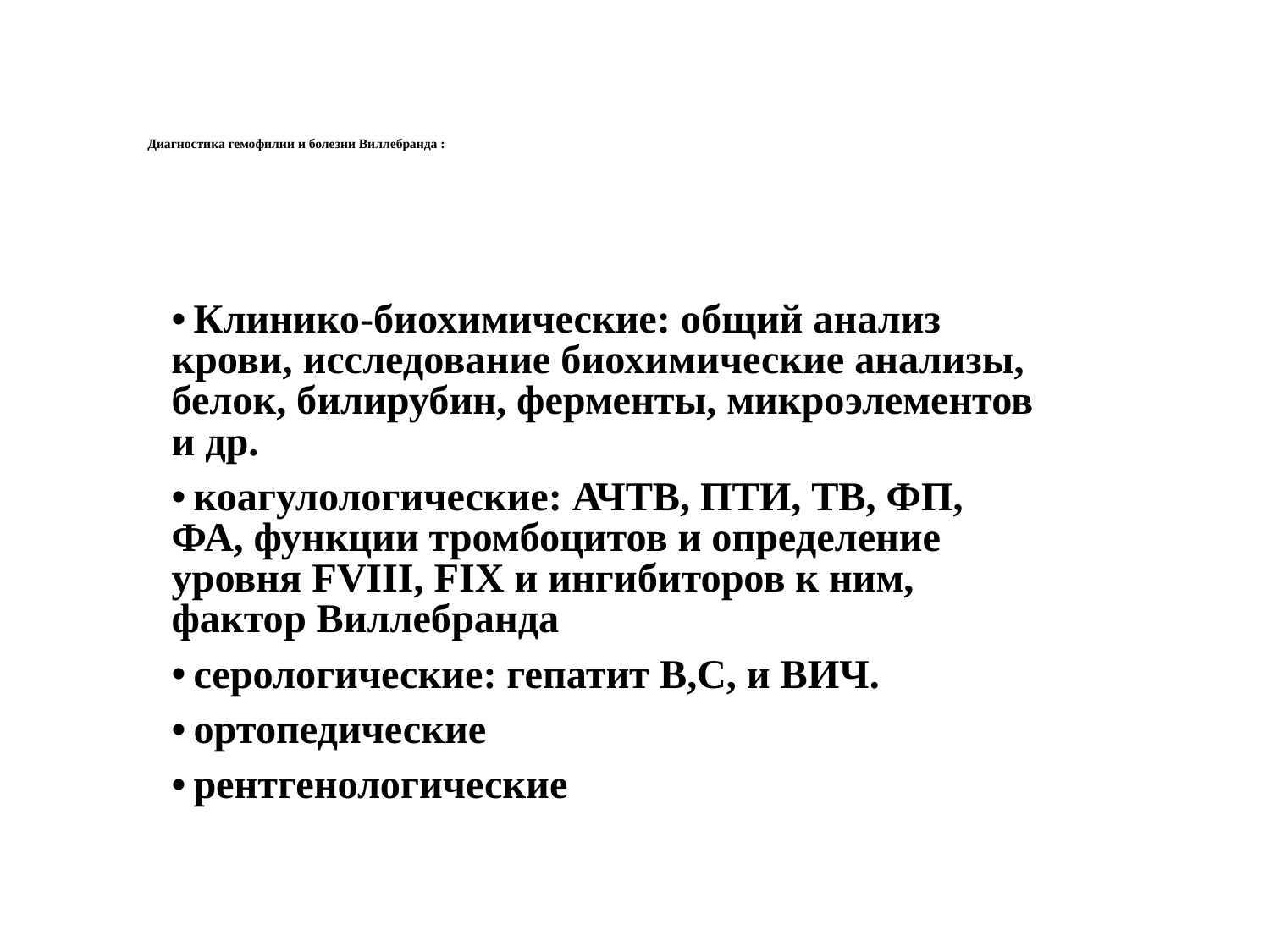

# Диагностика гемофилии и болезни Виллебранда :
 Клинико-биохимические: общий анализ крови, исследование биохимические анализы, белок, билирубин, ферменты, микроэлементов и др.
 коагулологические: АЧТВ, ПТИ, ТВ, ФП, ФА, функции тромбоцитов и определение уровня FVIII, FIX и ингибиторов к ним, фактор Виллебранда
 серологические: гепатит В,С, и ВИЧ.
 ортопедические
 рентгенологические